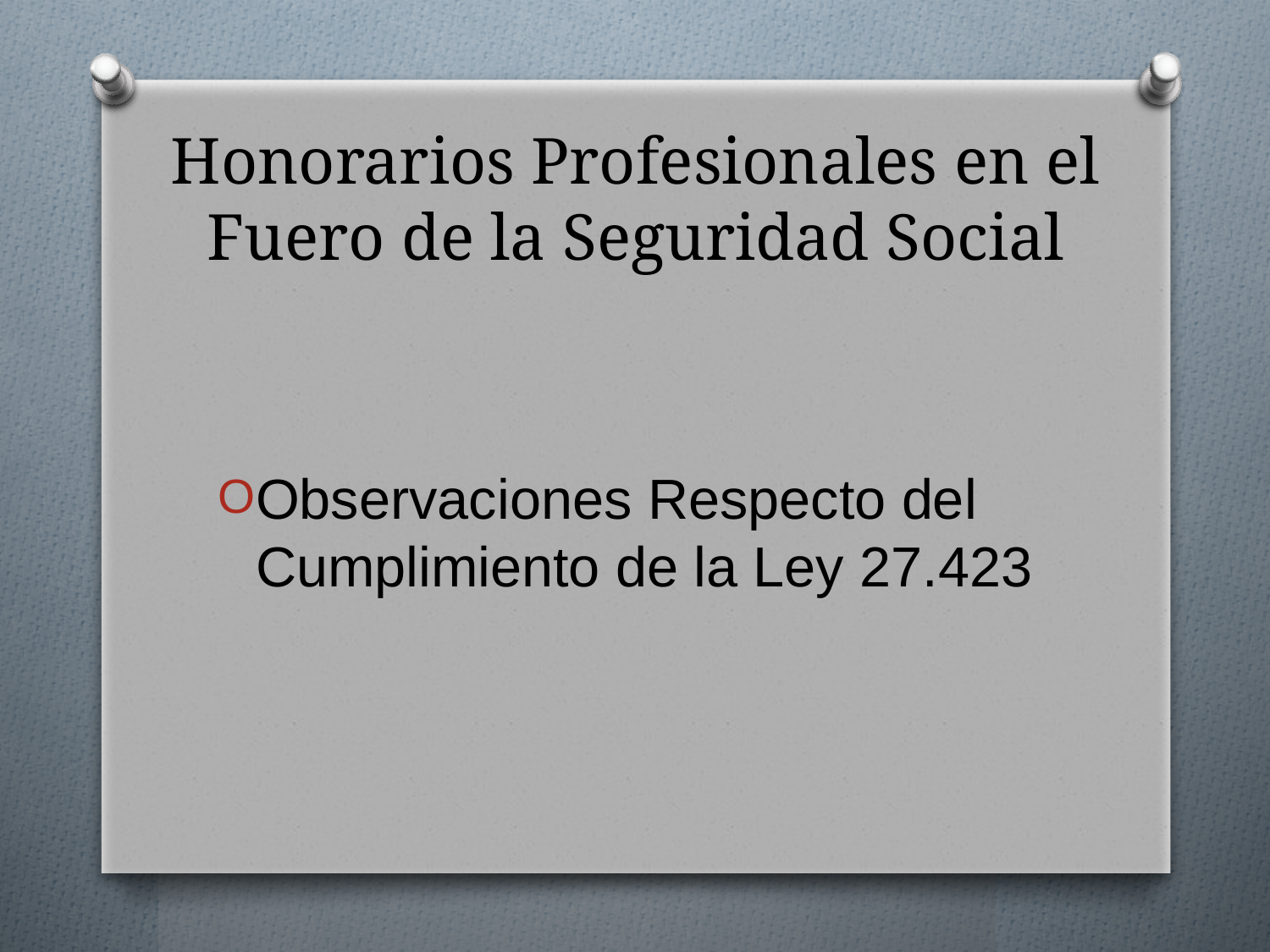

# Honorarios Profesionales en el Fuero de la Seguridad Social
Observaciones Respecto del Cumplimiento de la Ley 27.423